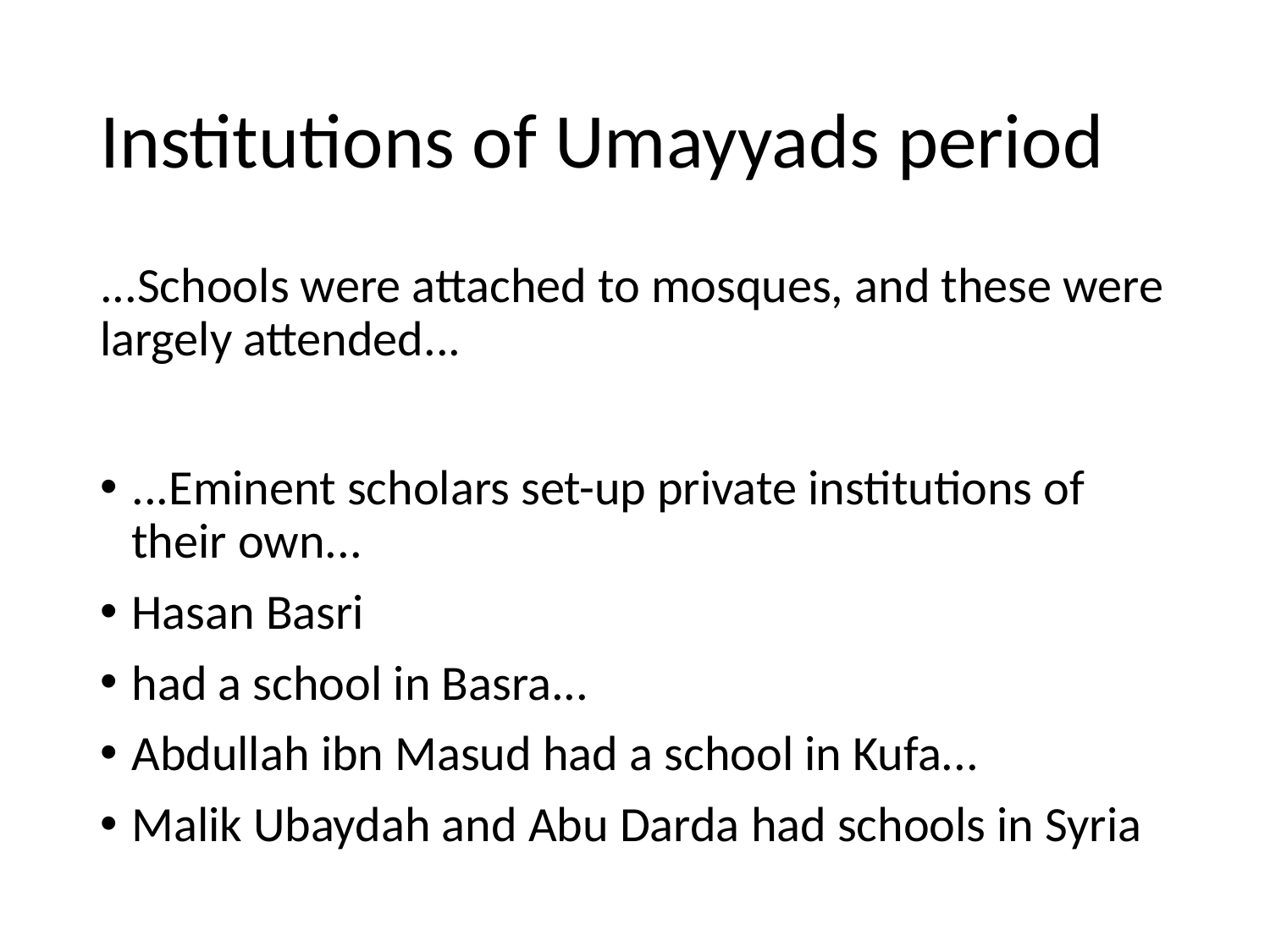

# Institutions of Umayyads period
...Schools were attached to mosques, and these were largely attended...

...Eminent scholars set-up private institutions of their own...
Hasan Basri
had a school in Basra...
Abdullah ibn Masud had a school in Kufa...
Malik Ubaydah and Abu Darda had schools in Syria